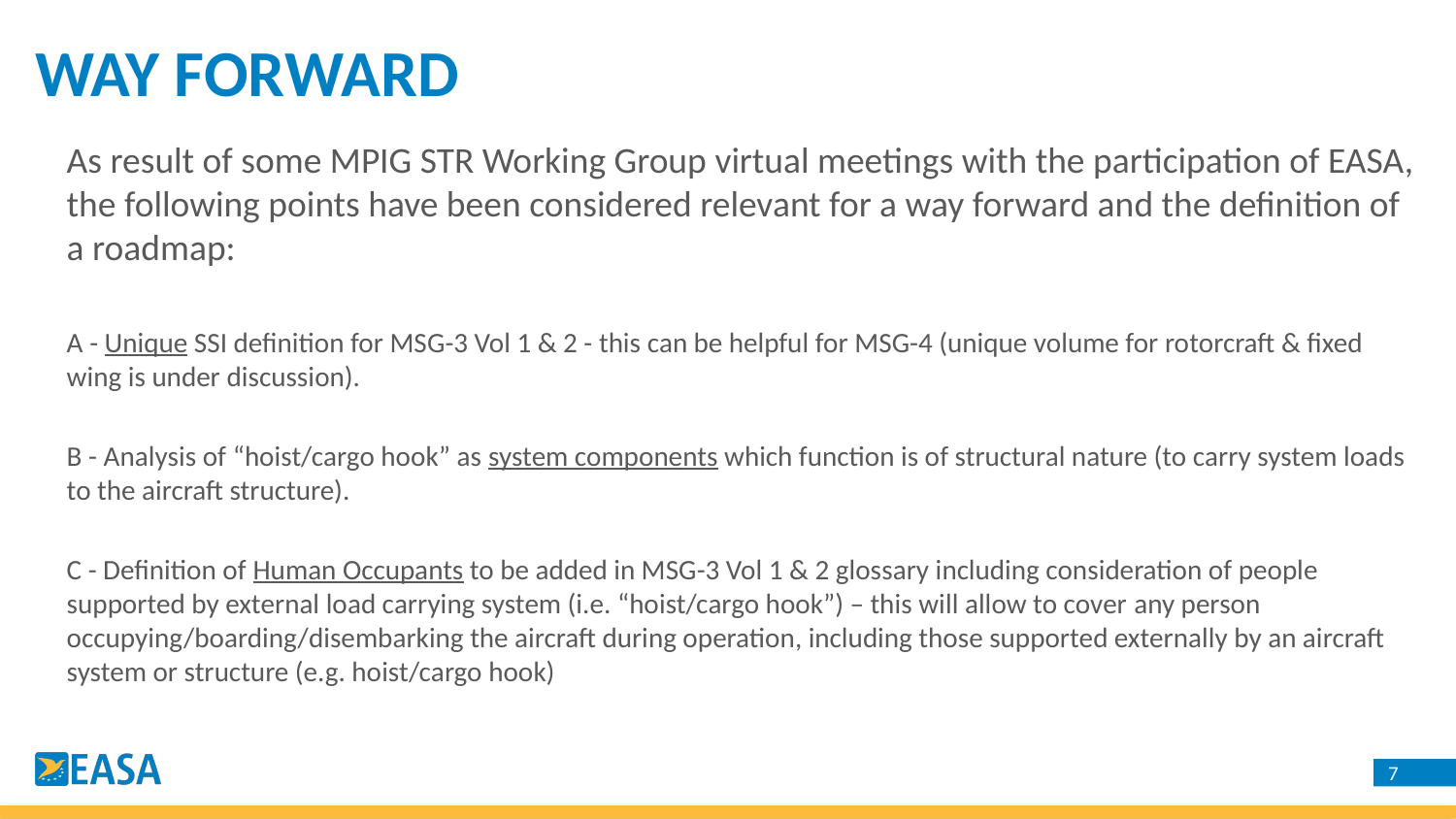

# WAY FORWARD
As result of some MPIG STR Working Group virtual meetings with the participation of EASA, the following points have been considered relevant for a way forward and the definition of a roadmap:

A - Unique SSI definition for MSG-3 Vol 1 & 2 - this can be helpful for MSG-4 (unique volume for rotorcraft & fixed wing is under discussion).

B - Analysis of “hoist/cargo hook” as system components which function is of structural nature (to carry system loads to the aircraft structure).

C - Definition of Human Occupants to be added in MSG-3 Vol 1 & 2 glossary including consideration of people supported by external load carrying system (i.e. “hoist/cargo hook”) – this will allow to cover any person occupying/boarding/disembarking the aircraft during operation, including those supported externally by an aircraft system or structure (e.g. hoist/cargo hook)